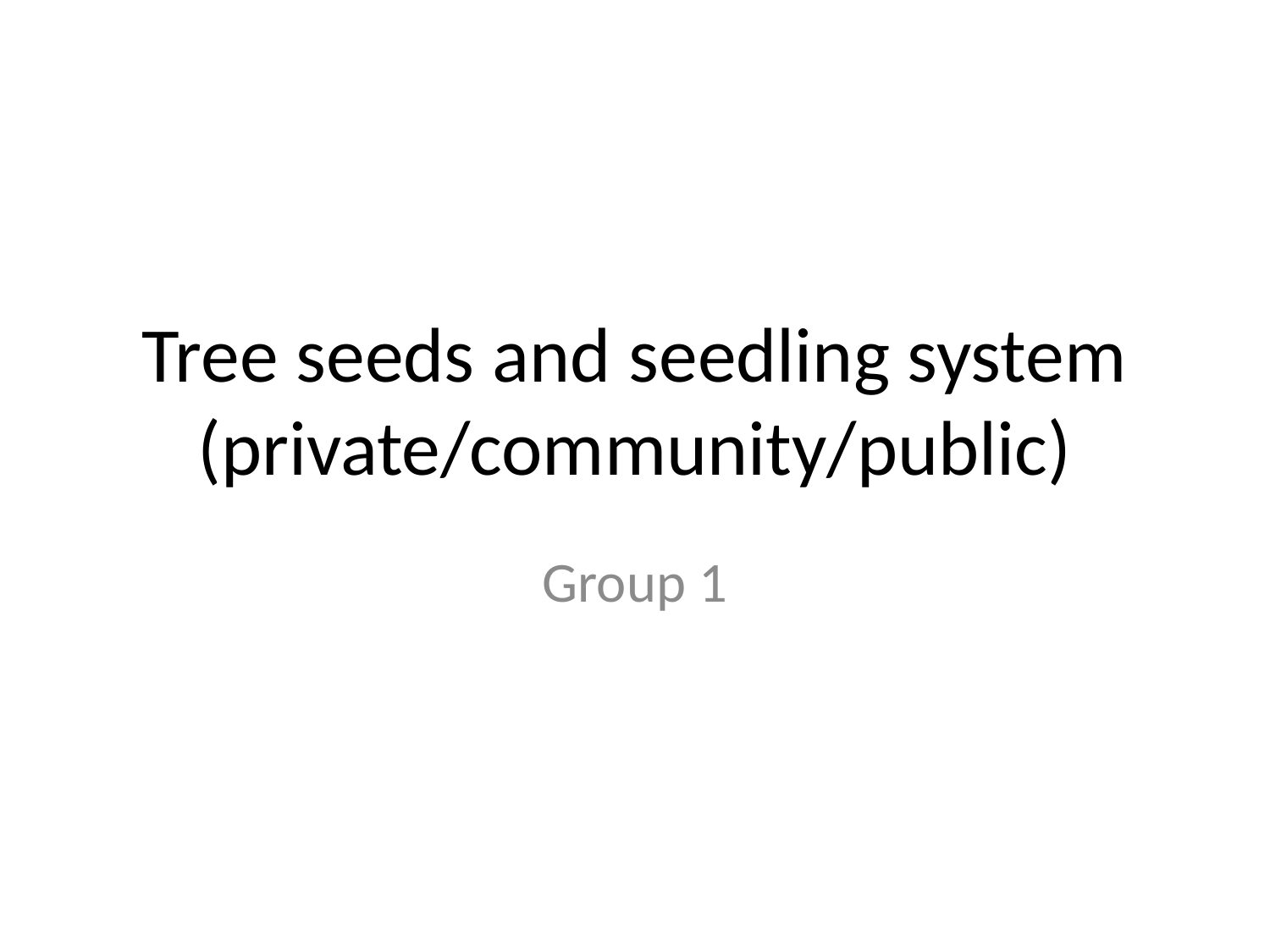

# Tree seeds and seedling system (private/community/public)
Group 1